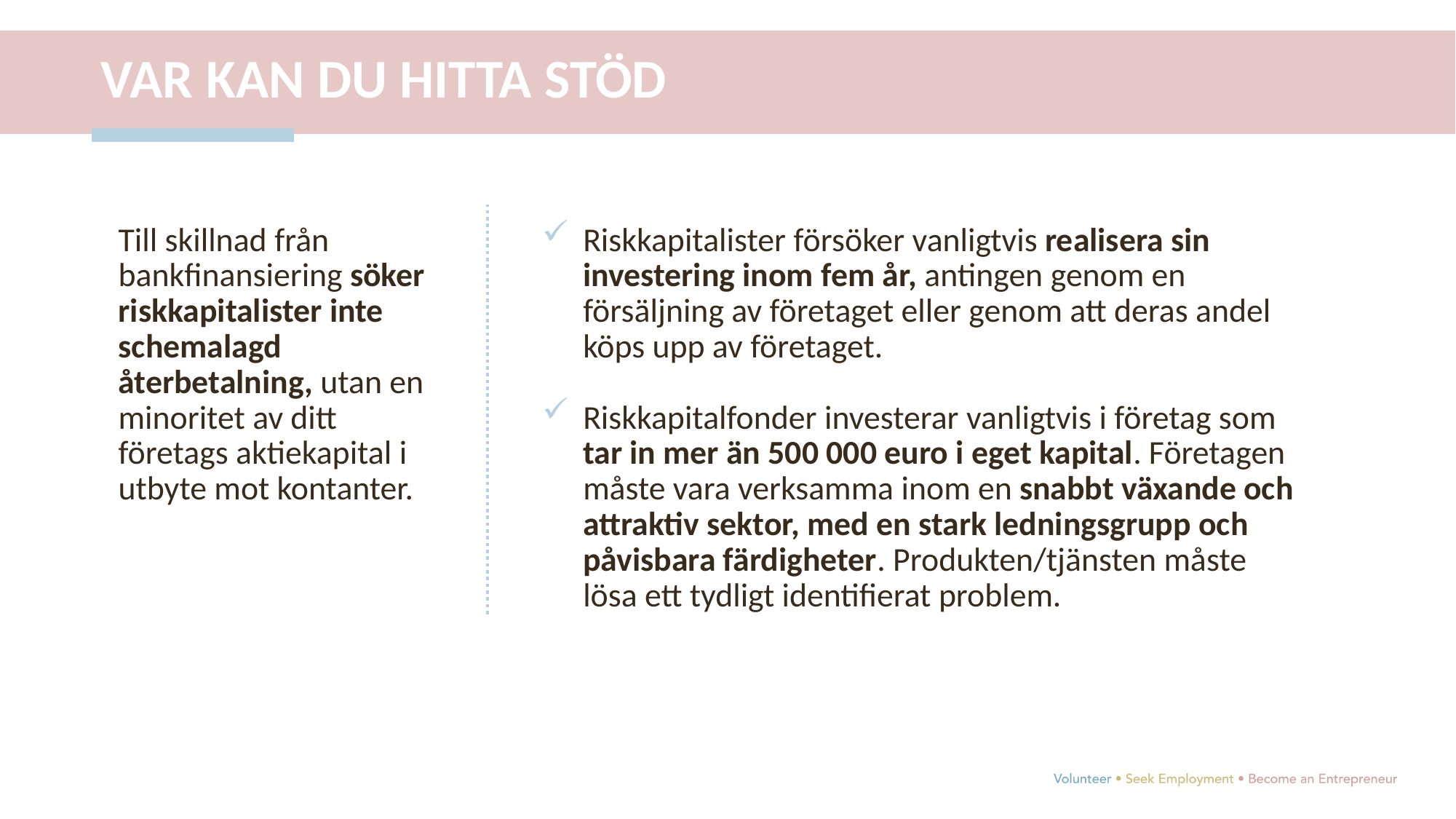

VAR KAN DU HITTA STÖD
Till skillnad från bankfinansiering söker riskkapitalister inte schemalagd återbetalning, utan en minoritet av ditt företags aktiekapital i utbyte mot kontanter.
Riskkapitalister försöker vanligtvis realisera sin investering inom fem år, antingen genom en försäljning av företaget eller genom att deras andel köps upp av företaget.

Riskkapitalfonder investerar vanligtvis i företag som tar in mer än 500 000 euro i eget kapital. Företagen måste vara verksamma inom en snabbt växande och attraktiv sektor, med en stark ledningsgrupp och påvisbara färdigheter. Produkten/tjänsten måste lösa ett tydligt identifierat problem.